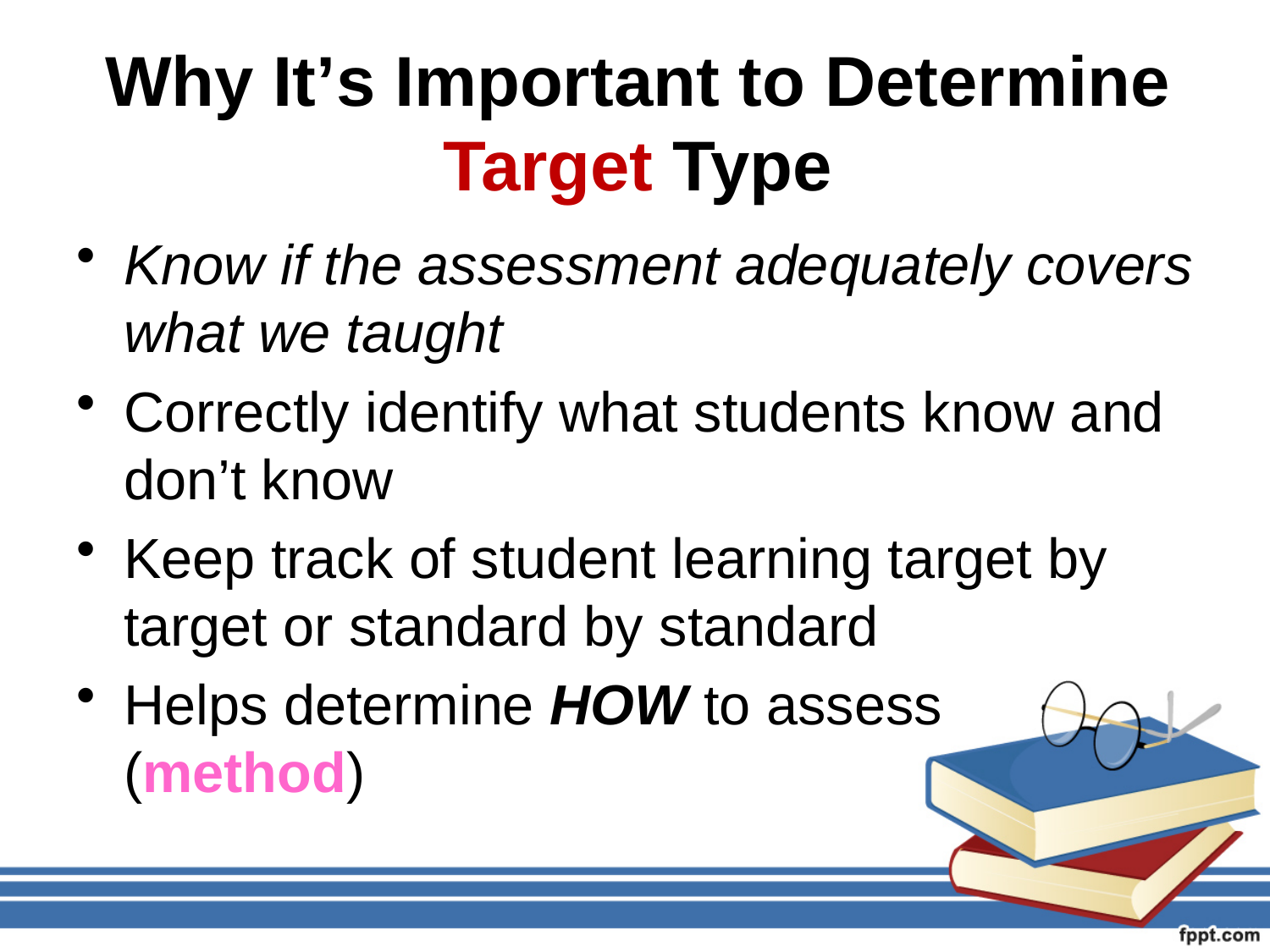

# Why It’s Important to Determine Target Type
Know if the assessment adequately covers what we taught
Correctly identify what students know and don’t know
Keep track of student learning target by target or standard by standard
Helps determine HOW to assess (method)